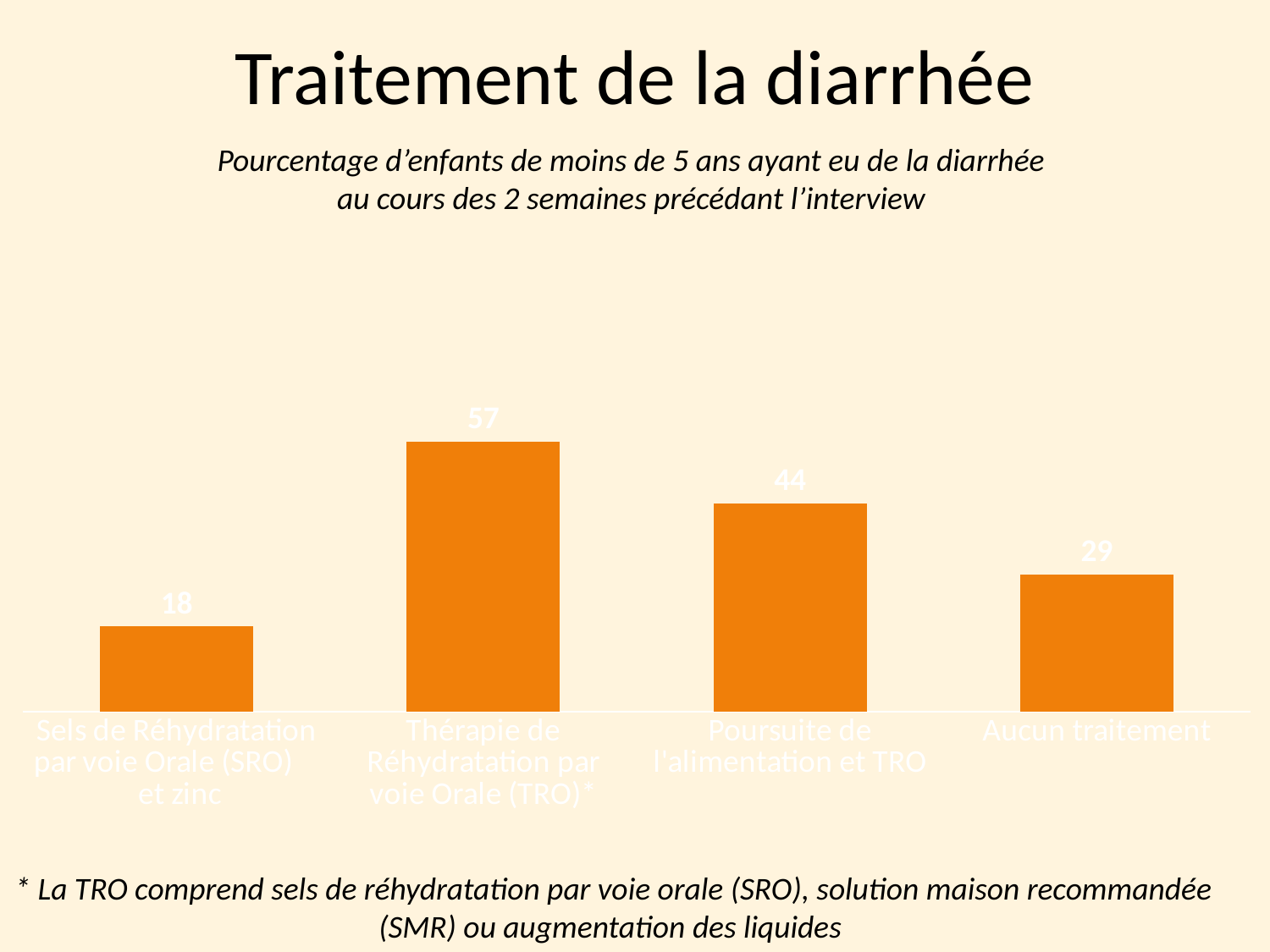

# Traitement de la diarrhée
Pourcentage d’enfants de moins de 5 ans ayant eu de la diarrhée
au cours des 2 semaines précédant l’interview

### Chart

| Category | Series 1 |
|---|---|
| Sels de Réhydratation par voie Orale (SRO)      et zinc | 18.0 |
| Thérapie de Réhydratation par voie Orale (TRO)* | 57.0 |
| Poursuite de l'alimentation et TRO | 44.0 |
| Aucun traitement | 29.0 |
* La TRO comprend sels de réhydratation par voie orale (SRO), solution maison recommandée (SMR) ou augmentation des liquides